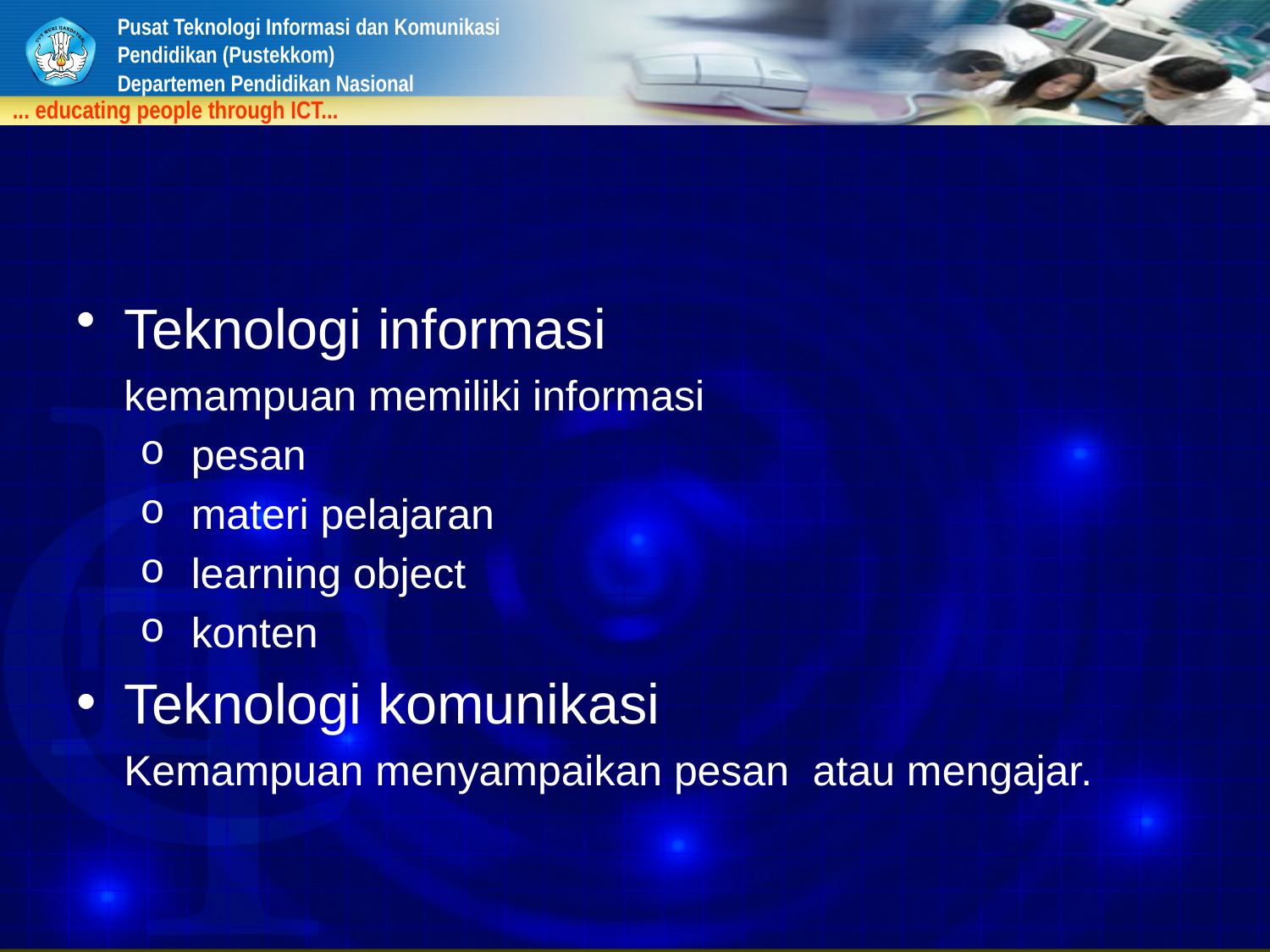

#
Teknologi informasi
	kemampuan memiliki informasi
 pesan
 materi pelajaran
 learning object
 konten
Teknologi komunikasi
	Kemampuan menyampaikan pesan  atau mengajar.